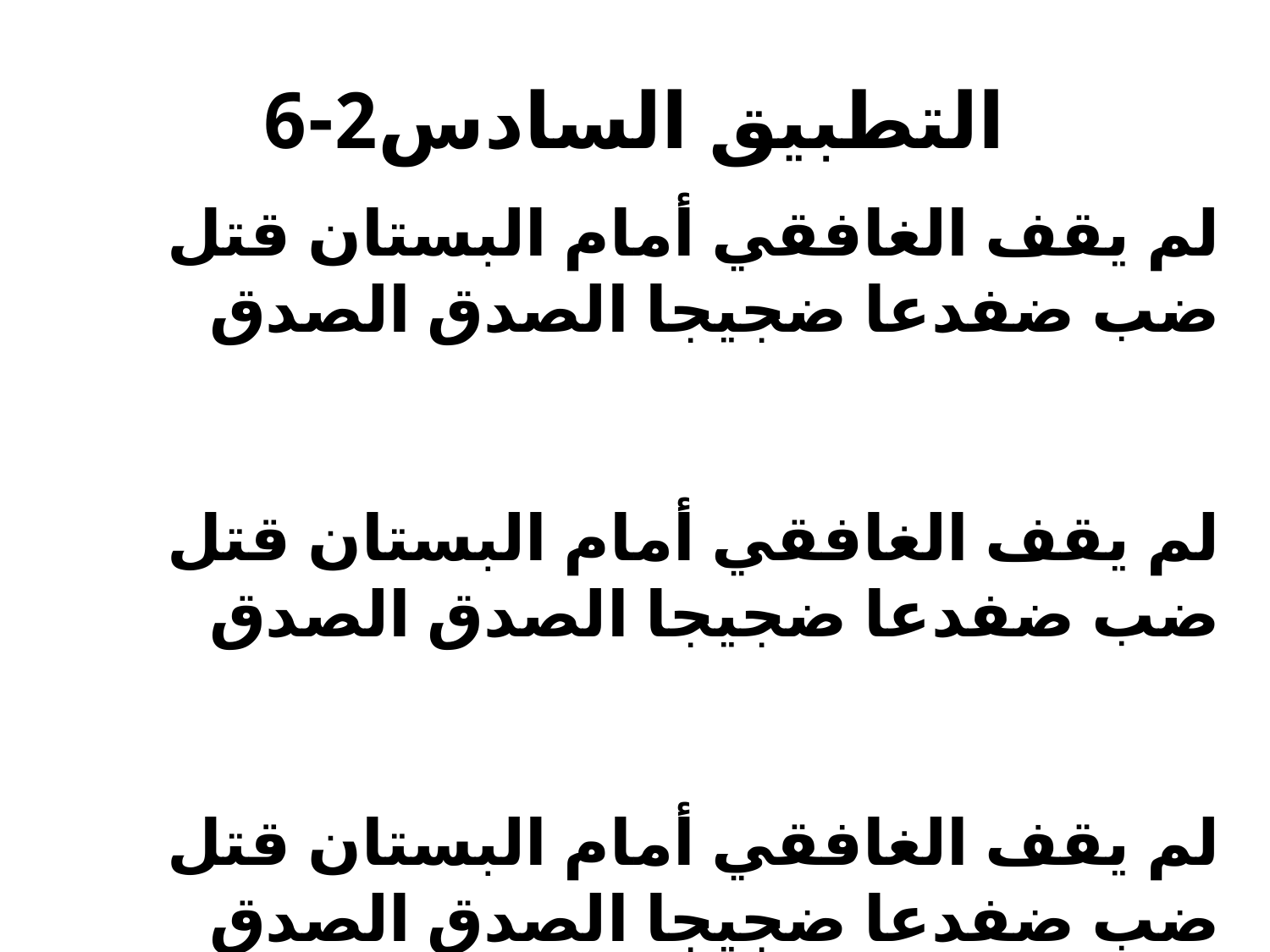

# التطبيق السادس2-6
لم يقف الغافقي أمام البستان قتل ضب ضفدعا ضجيجا الصدق الصدق
لم يقف الغافقي أمام البستان قتل ضب ضفدعا ضجيجا الصدق الصدق
لم يقف الغافقي أمام البستان قتل ضب ضفدعا ضجيجا الصدق الصدق